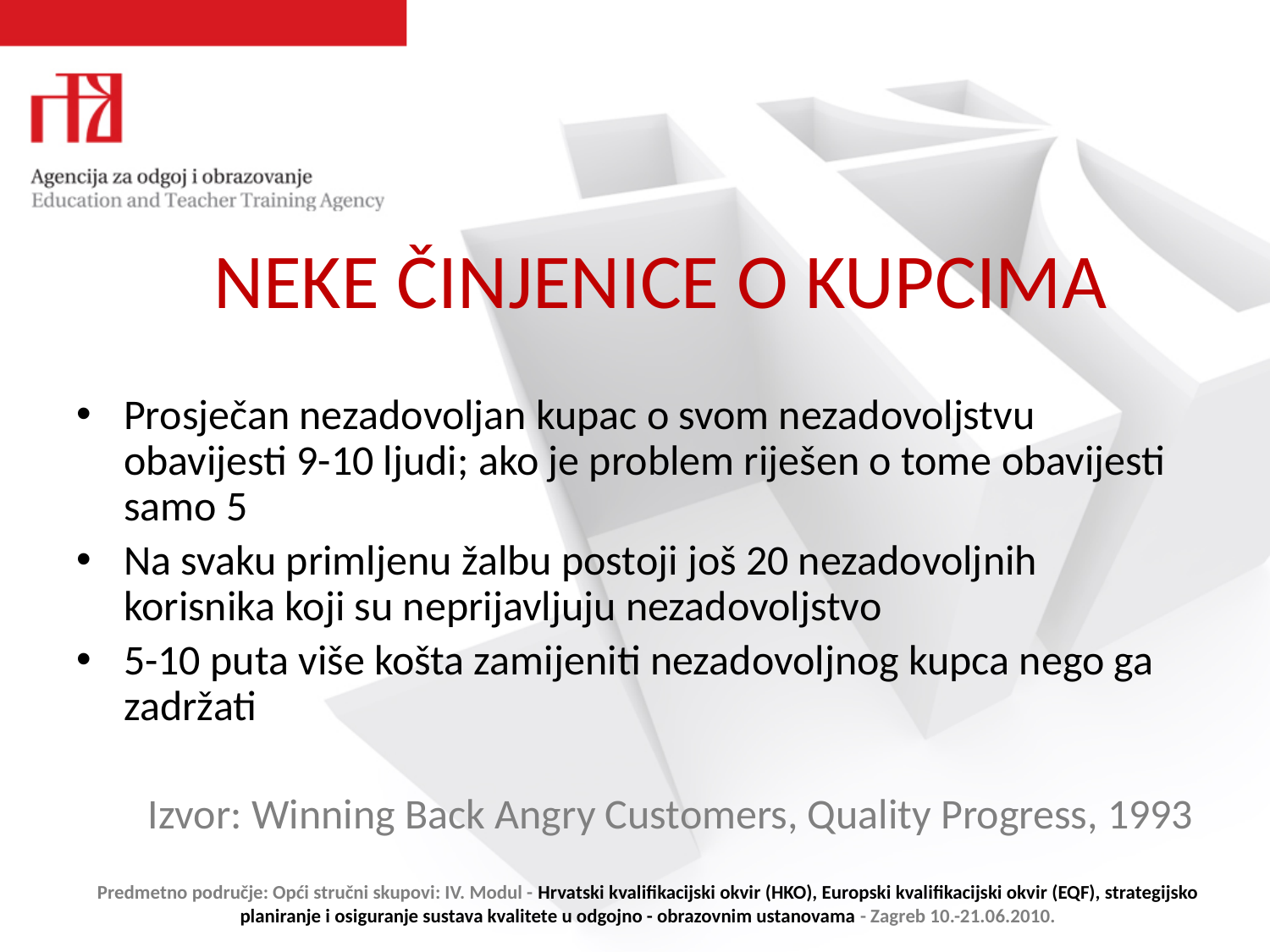

# NEKE ČINJENICE O KUPCIMA
Prosječan nezadovoljan kupac o svom nezadovoljstvu obavijesti 9-10 ljudi; ako je problem riješen o tome obavijesti samo 5
Na svaku primljenu žalbu postoji još 20 nezadovoljnih korisnika koji su neprijavljuju nezadovoljstvo
5-10 puta više košta zamijeniti nezadovoljnog kupca nego ga zadržati

Izvor: Winning Back Angry Customers, Quality Progress, 1993